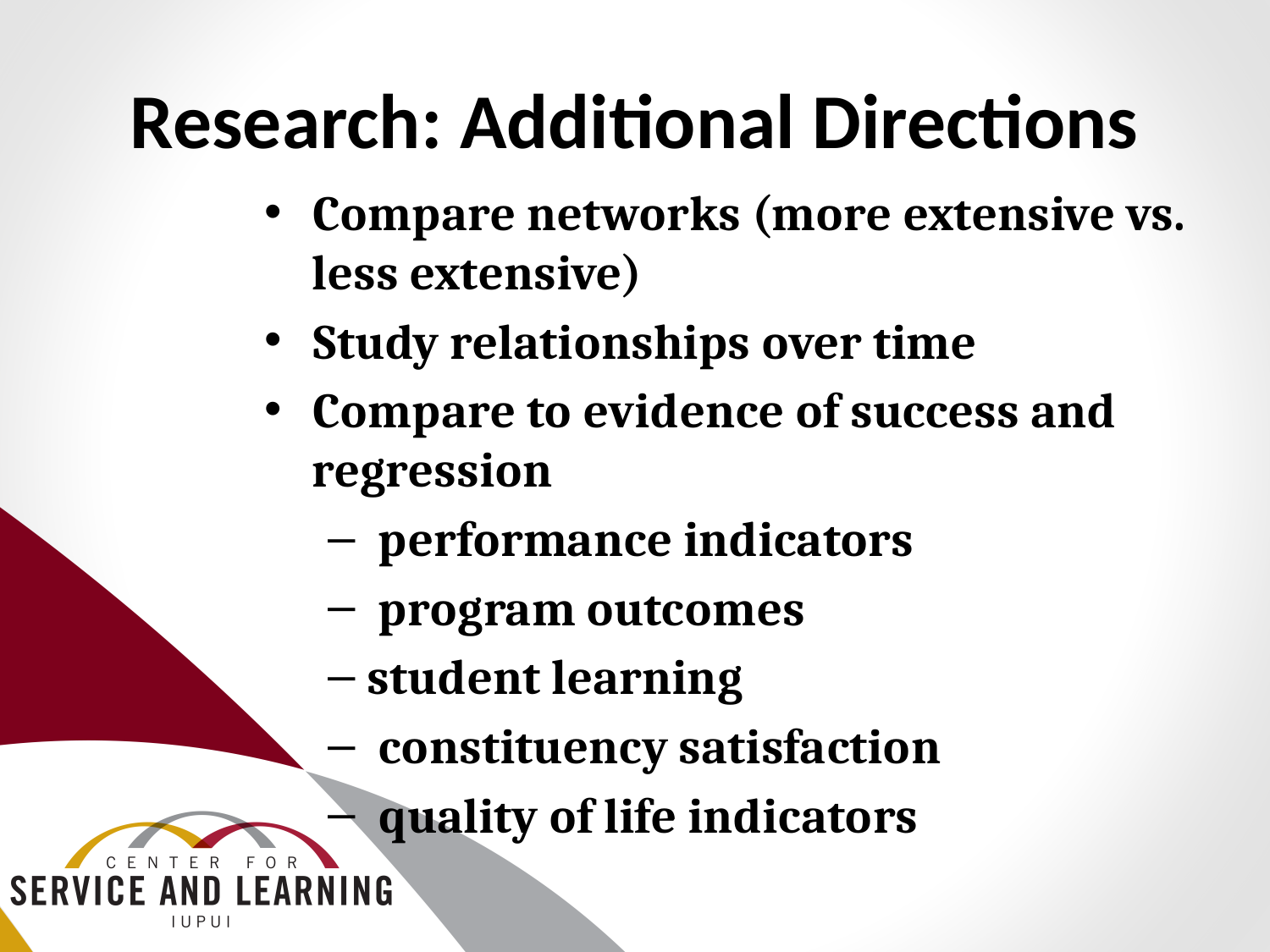

# Research: Additional Directions
Compare networks (more extensive vs. less extensive)
Study relationships over time
Compare to evidence of success and regression
 performance indicators
 program outcomes
student learning
 constituency satisfaction
 quality of life indicators